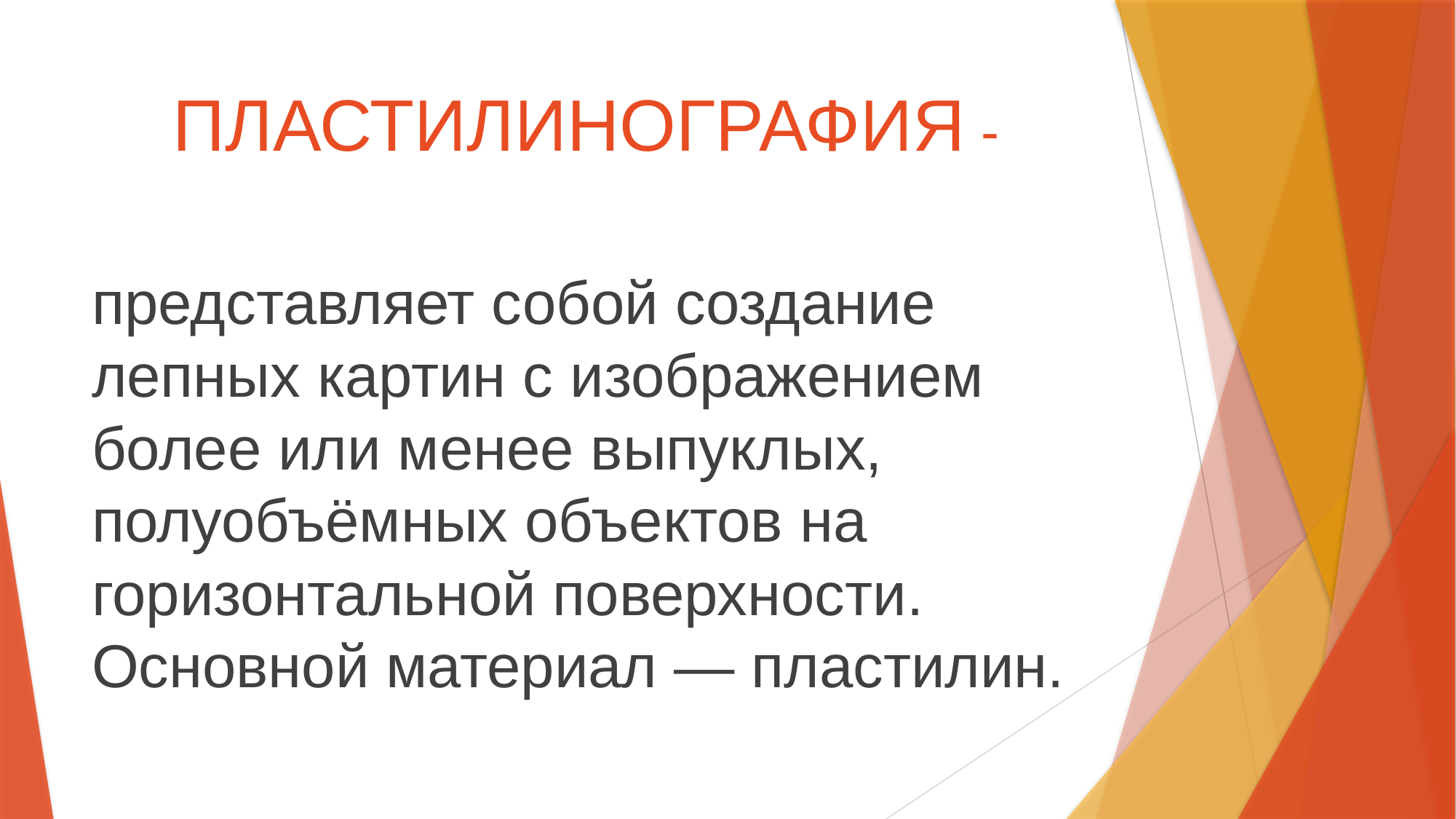

# ПЛАСТИЛИНОГРАФИЯ -
представляет собой создание лепных картин с изображением более или менее выпуклых, полуобъёмных объектов на горизонтальной поверхности. Основной материал — пластилин.